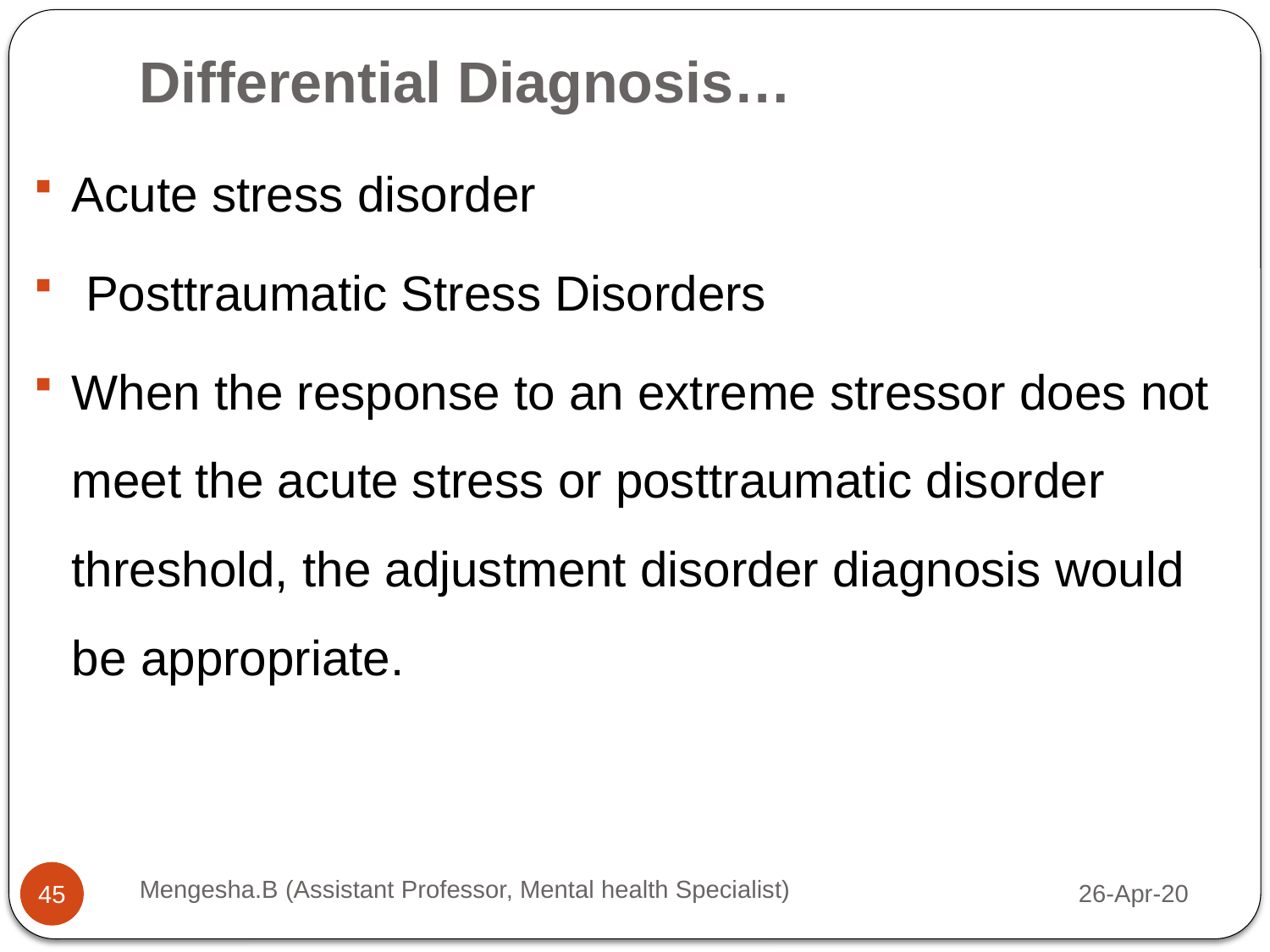

# Differential Diagnosis…
Acute stress disorder
 Posttraumatic Stress Disorders
When the response to an extreme stressor does not meet the acute stress or posttraumatic disorder threshold, the adjustment disorder diagnosis would be appropriate.

Mengesha.B (Assistant Professor, Mental health Specialist)
26-Apr-20
45